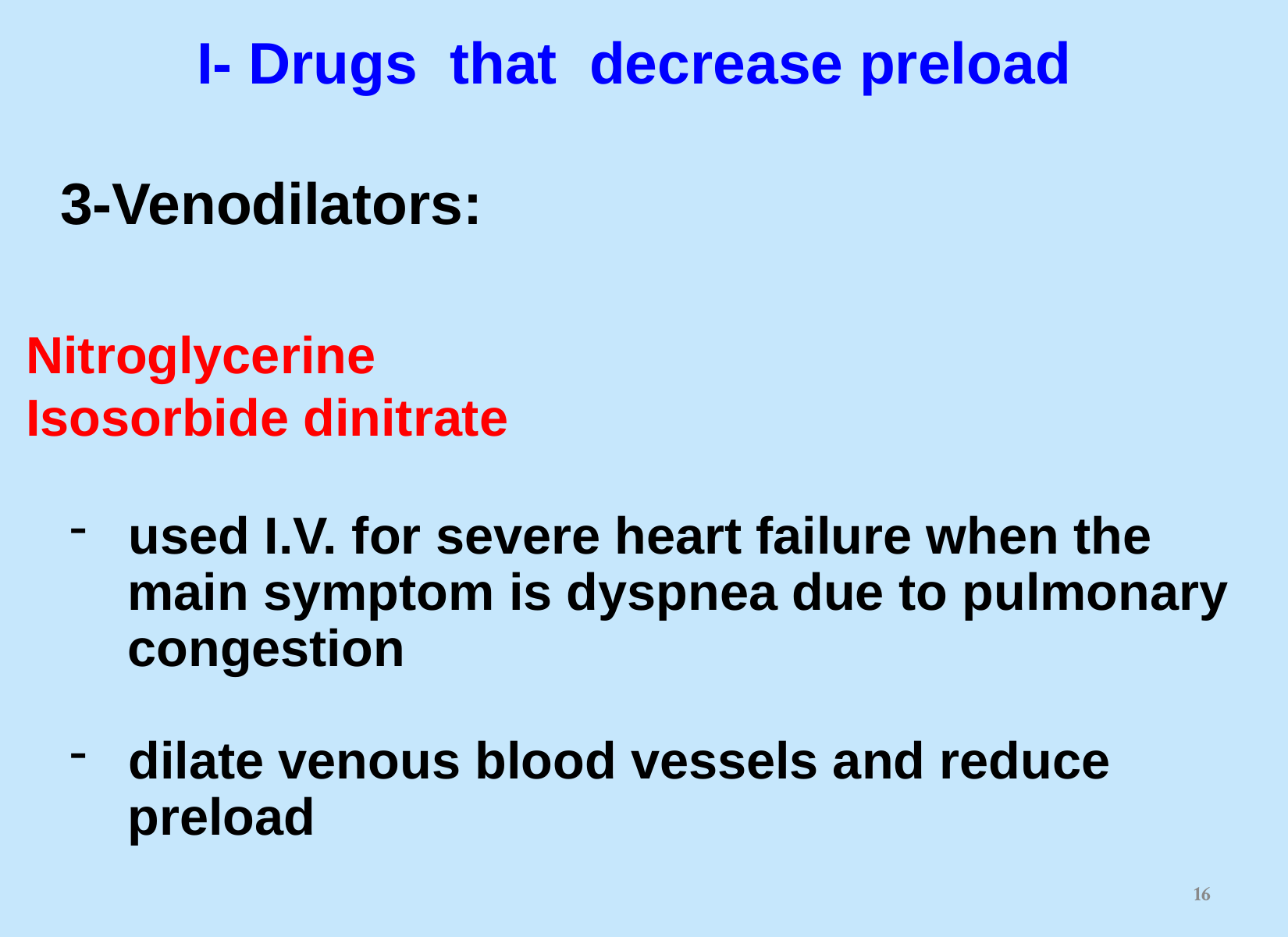

I- Drugs  that  decrease preload

   3-Venodilators:
 Nitroglycerine
 Isosorbide dinitrate

used I.V. for severe heart failure when the
    main symptom is dyspnea due to pulmonary
    congestion

dilate venous blood vessels and reduce
    preload

16